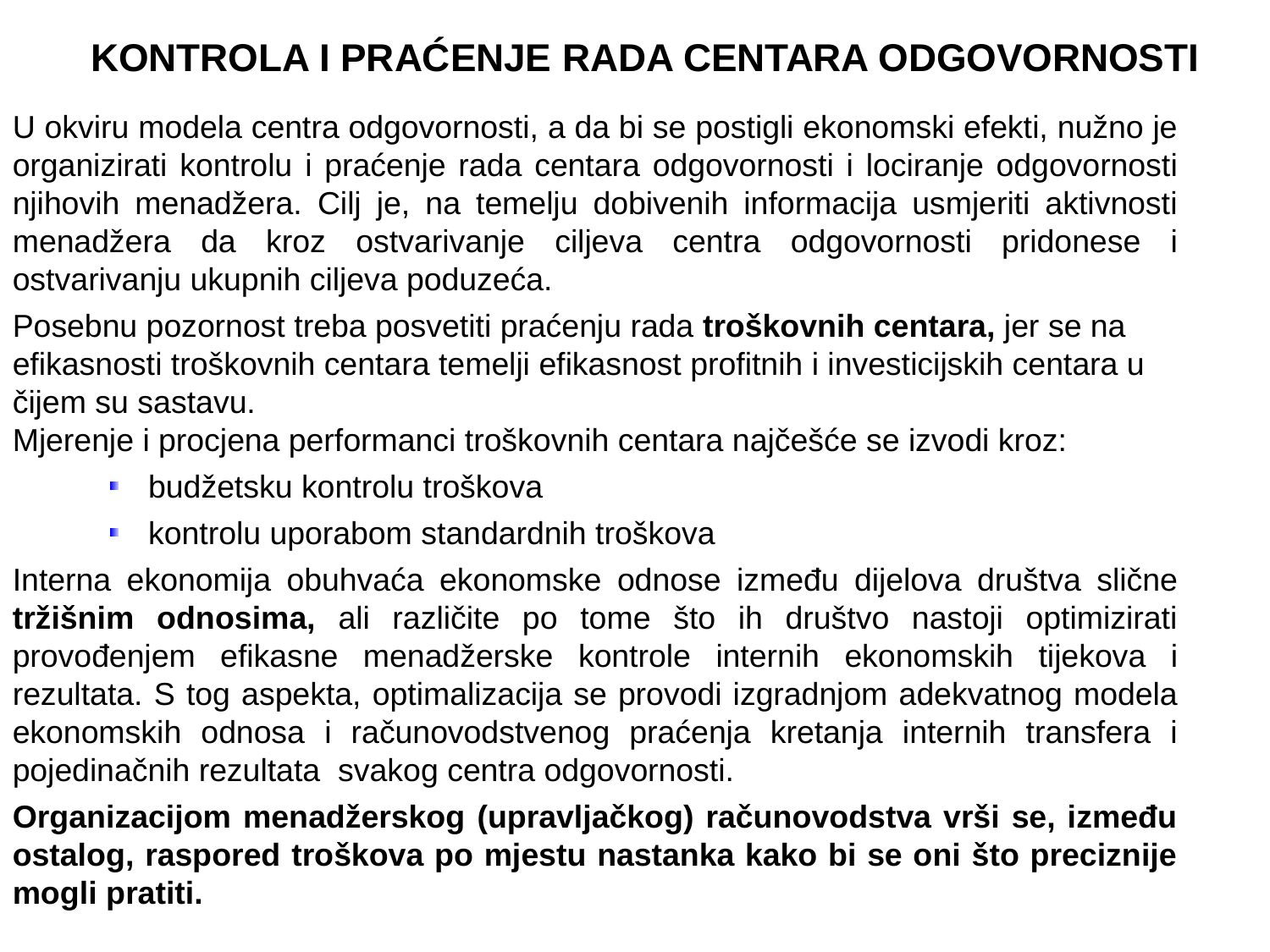

KONTROLA I PRAĆENJE RADA CENTARA ODGOVORNOSTI

U okviru modela centra odgovornosti, a da bi se postigli ekonomski efekti, nužno je organizirati kontrolu i praćenje rada centara odgovornosti i lociranje odgovornosti njihovih menadžera. Cilj je, na temelju dobivenih informacija usmjeriti aktivnosti menadžera da kroz ostvarivanje ciljeva centra odgovornosti pridonese i ostvarivanju ukupnih ciljeva poduzeća.
Posebnu pozornost treba posvetiti praćenju rada troškovnih centara, jer se na efikasnosti troškovnih centara temelji efikasnost profitnih i investicijskih centara u čijem su sastavu.
Mjerenje i procjena performanci troškovnih centara najčešće se izvodi kroz:
 budžetsku kontrolu troškova
 kontrolu uporabom standardnih troškova
Interna ekonomija obuhvaća ekonomske odnose između dijelova društva slične tržišnim odnosima, ali različite po tome što ih društvo nastoji optimizirati provođenjem efikasne menadžerske kontrole internih ekonomskih tijekova i rezultata. S tog aspekta, optimalizacija se provodi izgradnjom adekvatnog modela ekonomskih odnosa i računovodstvenog praćenja kretanja internih transfera i pojedinačnih rezultata  svakog centra odgovornosti.
Organizacijom menadžerskog (upravljačkog) računovodstva vrši se, između ostalog, raspored troškova po mjestu nastanka kako bi se oni što preciznije mogli pratiti.